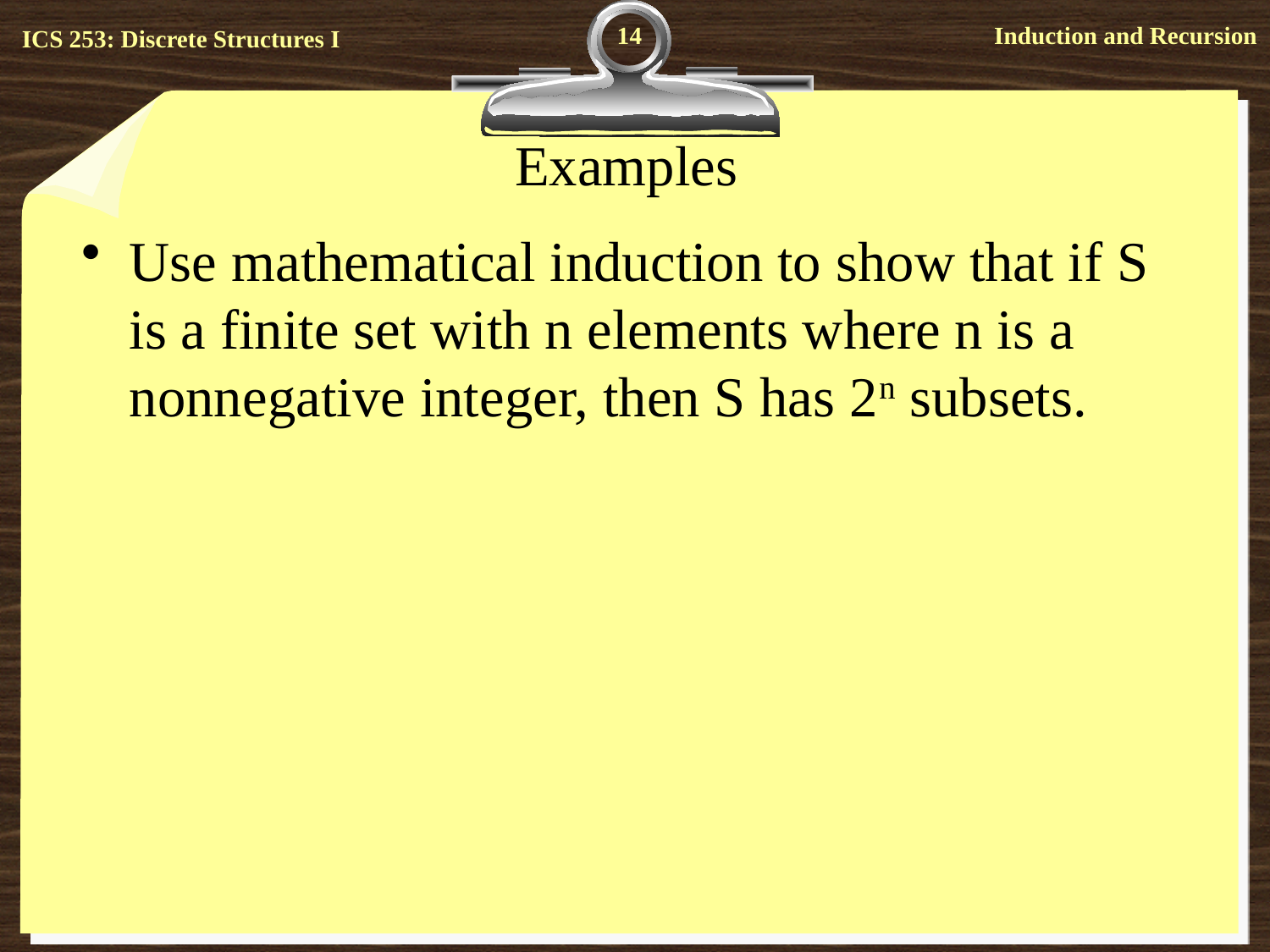

14
# Examples
Use mathematical induction to show that if S is a finite set with n elements where n is a nonnegative integer, then S has 2n subsets.